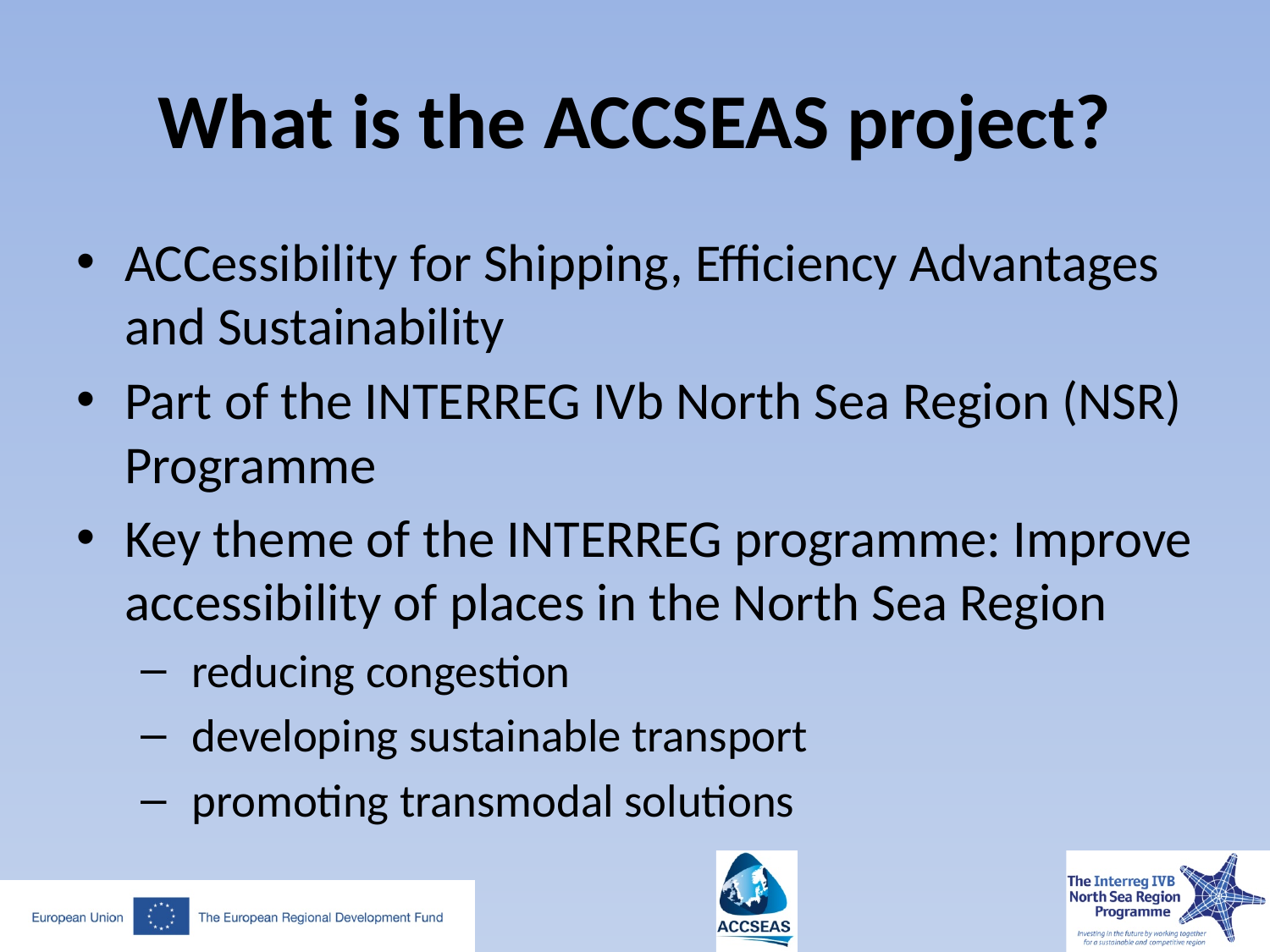

# What is the ACCSEAS project?
ACCessibility for Shipping, Efficiency Advantages and Sustainability
Part of the INTERREG IVb North Sea Region (NSR) Programme
Key theme of the INTERREG programme: Improve accessibility of places in the North Sea Region
 reducing congestion
 developing sustainable transport
 promoting transmodal solutions